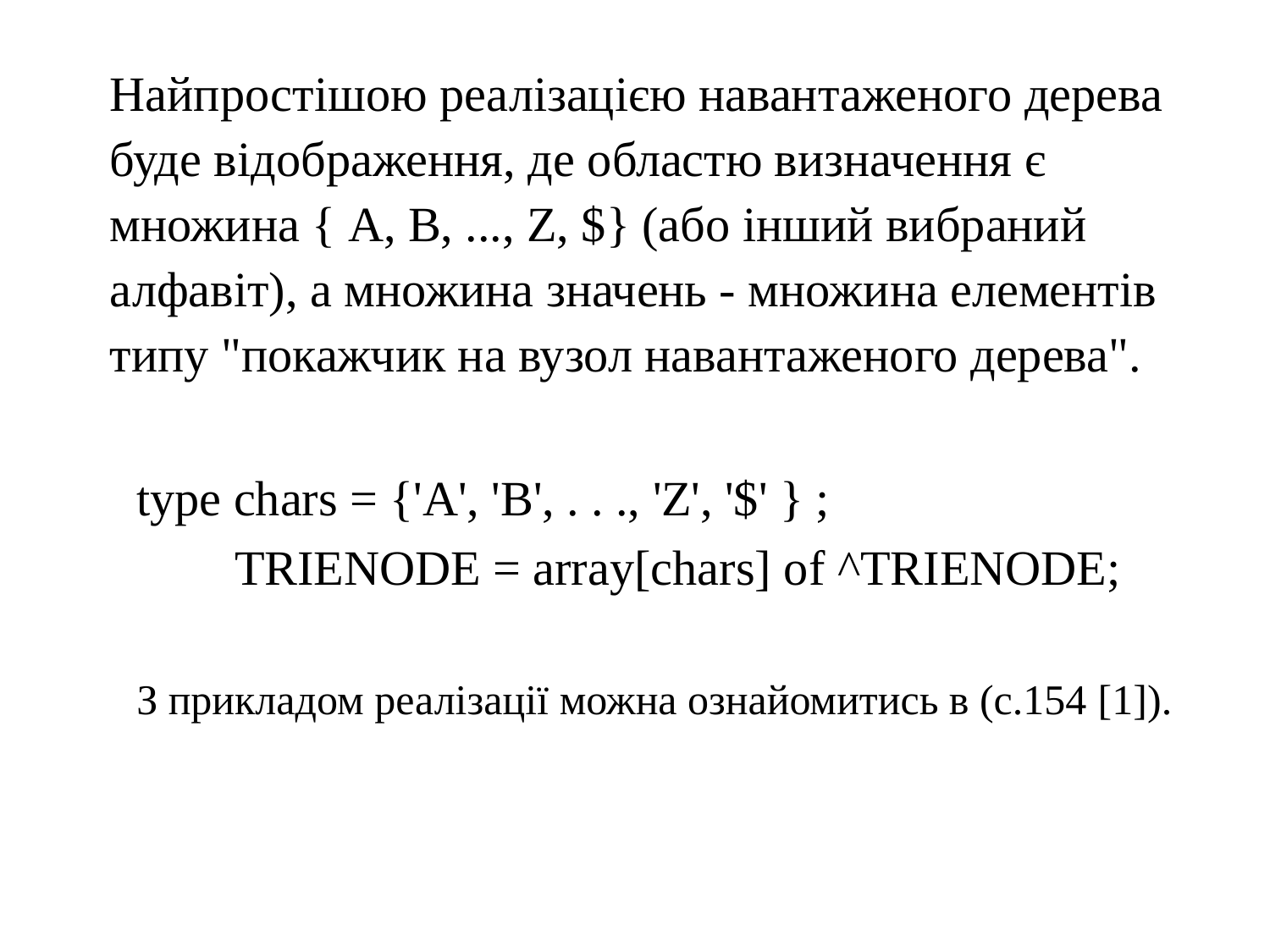

Найпростішою реалізацією навантаженого дерева буде відображення, де областю визначення є множина { А, В, ..., Z, $} (або інший вибраний алфавіт), а множина значень - множина елементів типу "покажчик на вузол навантаженого дерева".

type chars = {'А', 'В', . . ., 'Z', '$' } ;
        TRIENODE = array[chars] of ^TRIENODE;

З прикладом реалізації можна ознайомитись в (с.154 [1]).